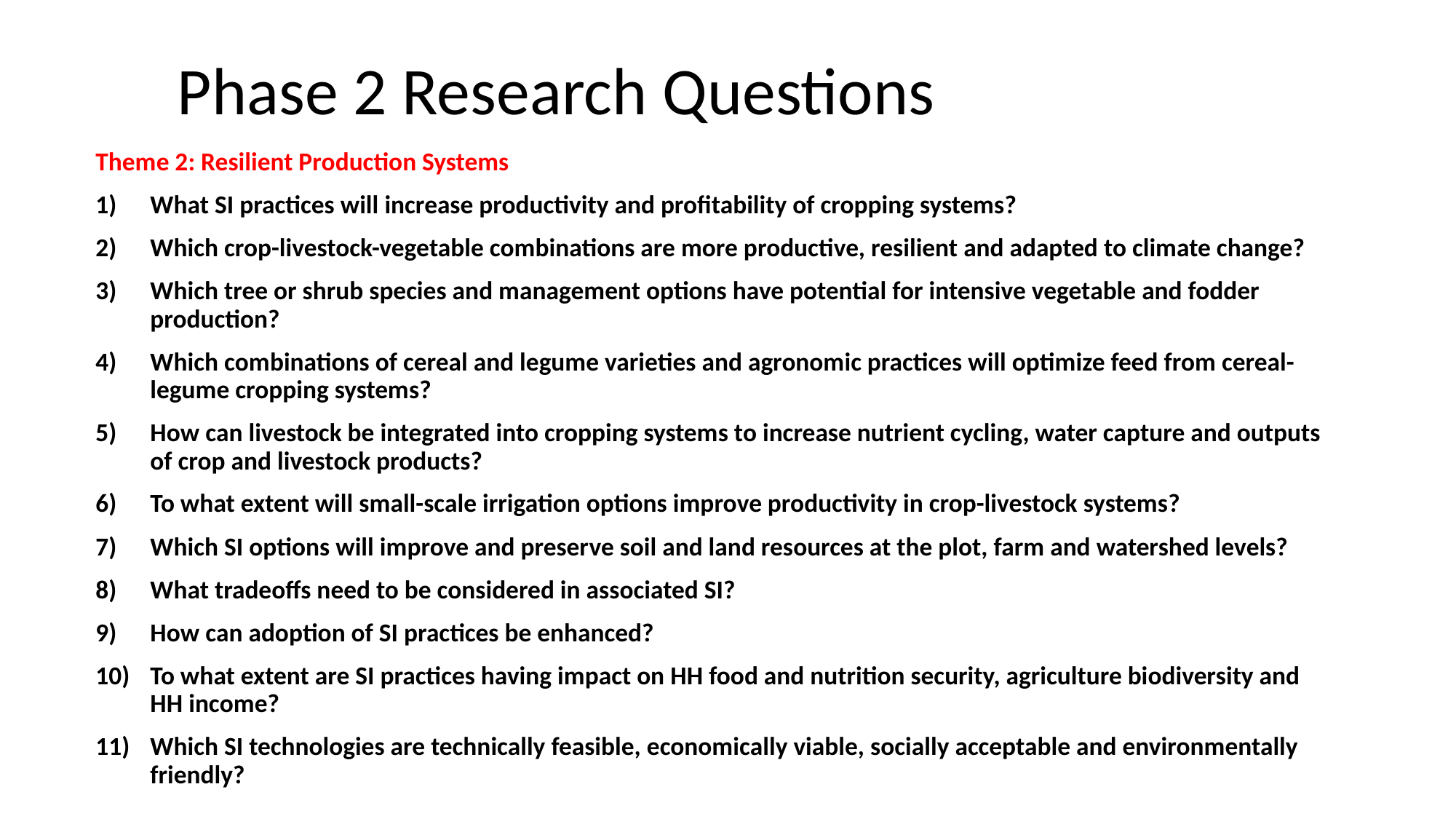

Phase 2 Research Questions
Theme 2: Resilient Production Systems
What SI practices will increase productivity and profitability of cropping systems?
Which crop-livestock-vegetable combinations are more productive, resilient and adapted to climate change?
Which tree or shrub species and management options have potential for intensive vegetable and fodder production?
Which combinations of cereal and legume varieties and agronomic practices will optimize feed from cereal-legume cropping systems?
How can livestock be integrated into cropping systems to increase nutrient cycling, water capture and outputs of crop and livestock products?
To what extent will small-scale irrigation options improve productivity in crop-livestock systems?
Which SI options will improve and preserve soil and land resources at the plot, farm and watershed levels?
What tradeoffs need to be considered in associated SI?
How can adoption of SI practices be enhanced?
To what extent are SI practices having impact on HH food and nutrition security, agriculture biodiversity and HH income?
Which SI technologies are technically feasible, economically viable, socially acceptable and environmentally friendly?